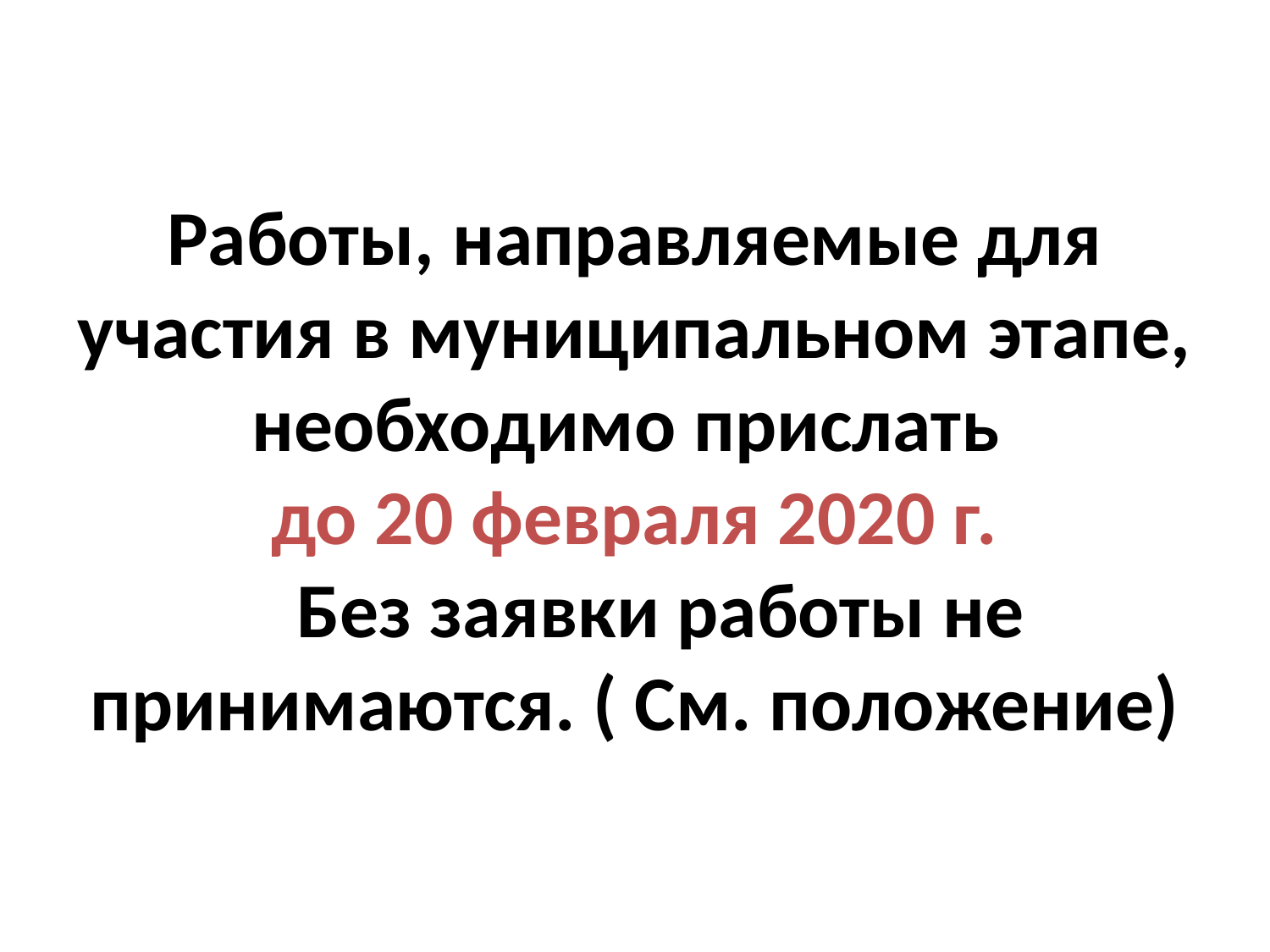

# Работы, направляемые для участия в муниципальном этапе, необходимо прислать до 20 февраля 2020 г. Без заявки работы не принимаются. ( См. положение)